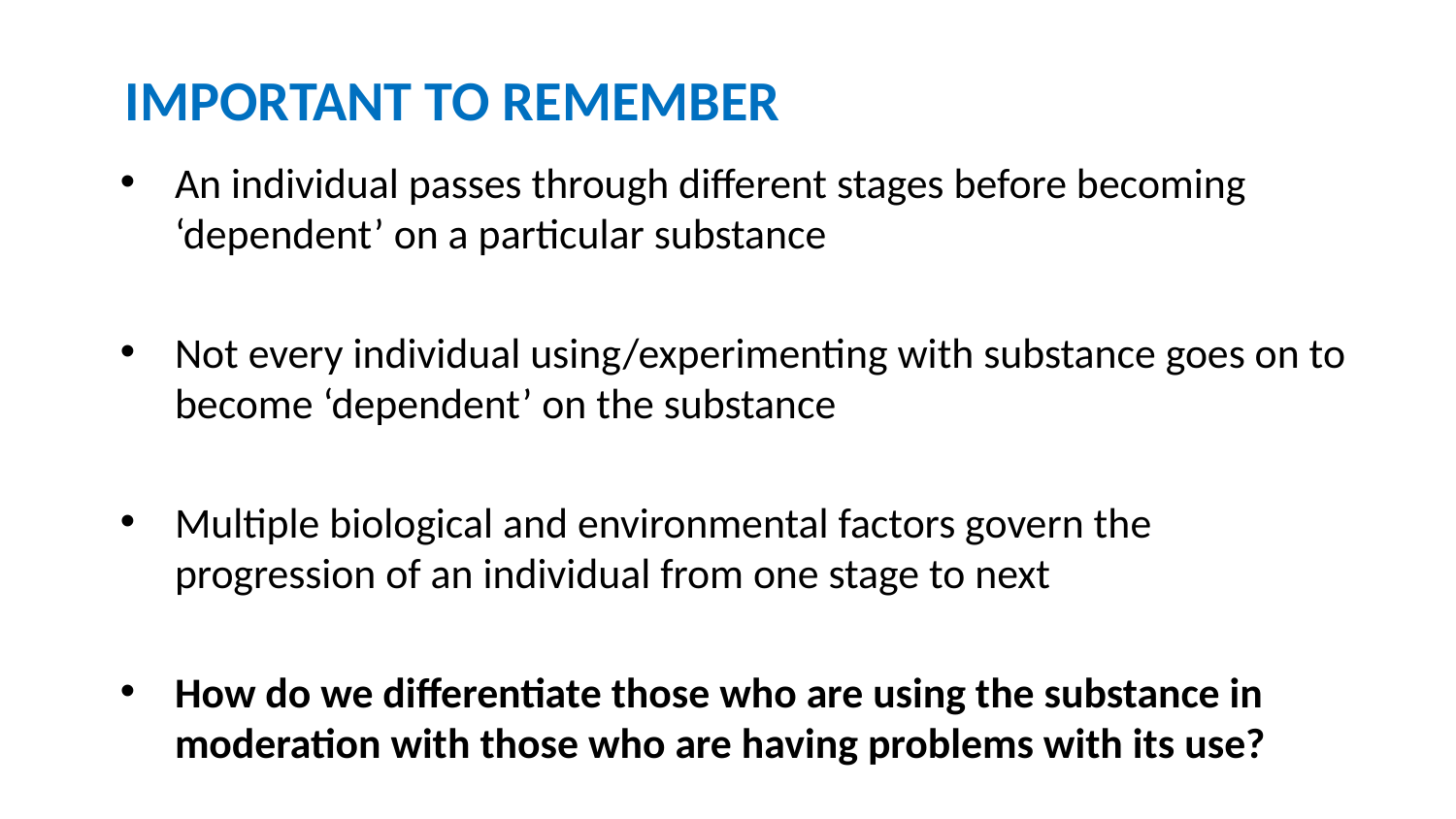

# IMPORTANT TO REMEMBER
An individual passes through different stages before becoming ‘dependent’ on a particular substance

Not every individual using/experimenting with substance goes on to become ‘dependent’ on the substance

Multiple biological and environmental factors govern the progression of an individual from one stage to next

How do we differentiate those who are using the substance in moderation with those who are having problems with its use?